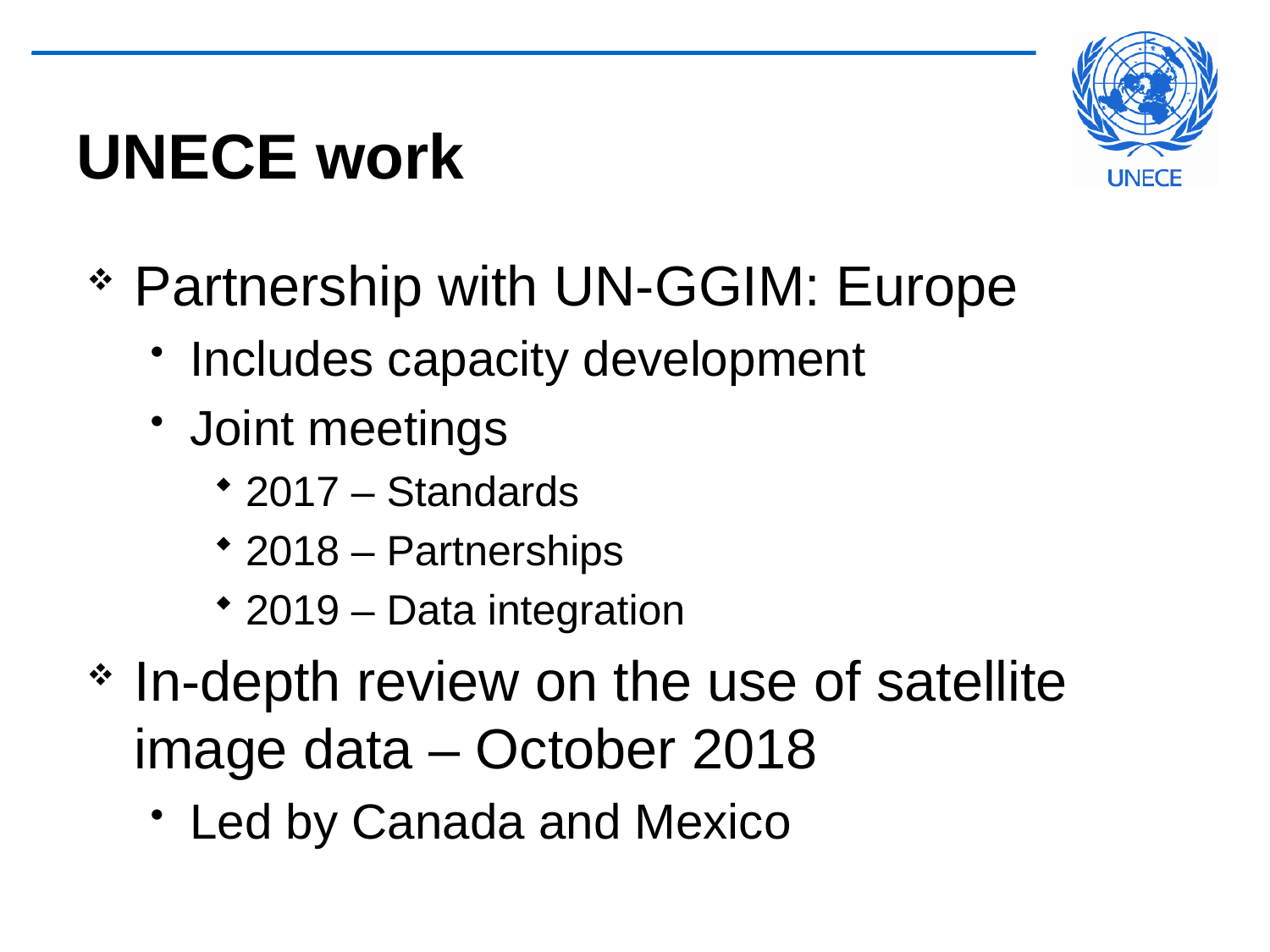

# UNECE work
Partnership with UN-GGIM: Europe
Includes capacity development
Joint meetings
2017 – Standards
2018 – Partnerships
2019 – Data integration
In-depth review on the use of satellite image data – October 2018
Led by Canada and Mexico